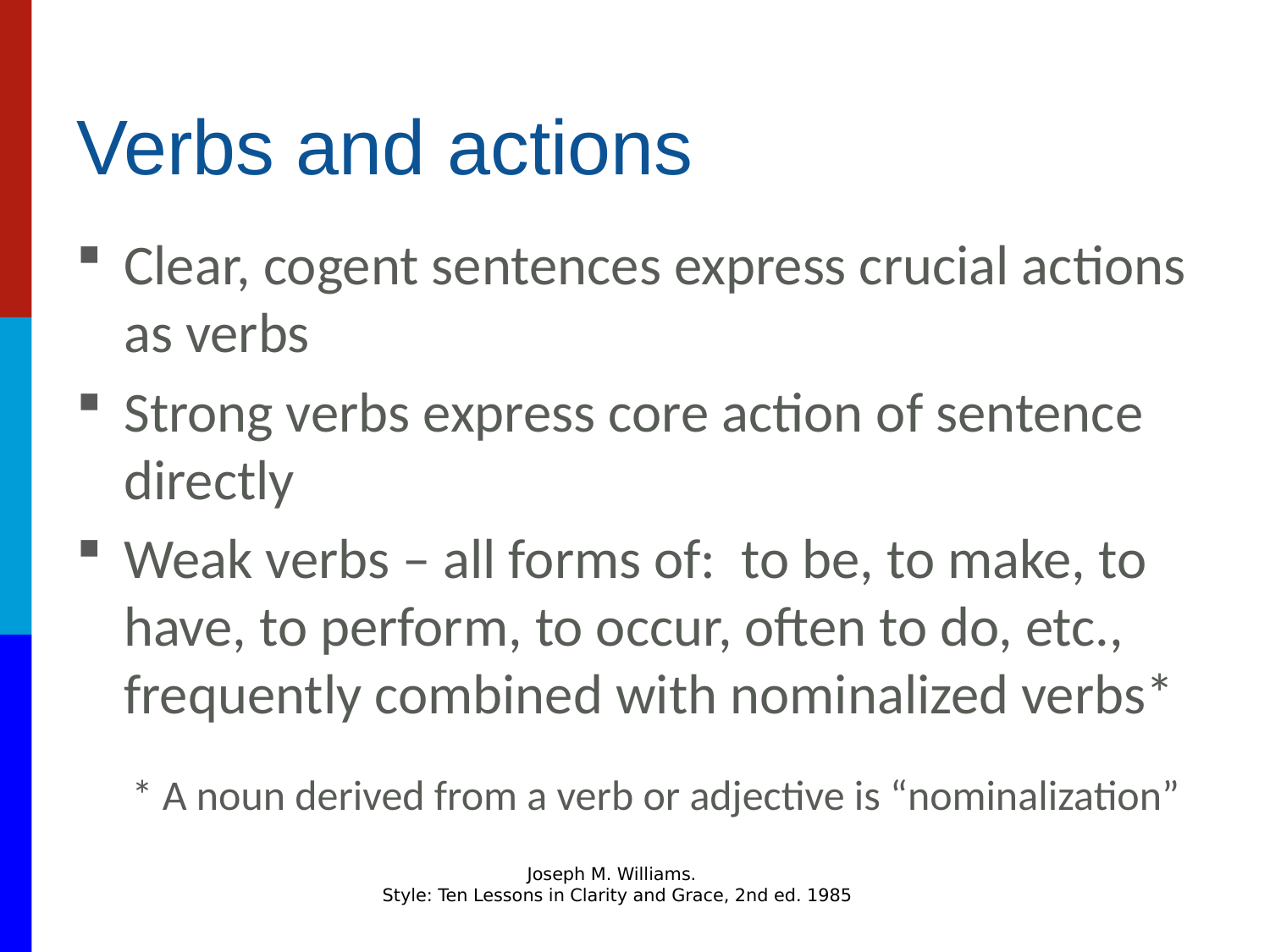

# Verbs and actions
Clear, cogent sentences express crucial actions as verbs
Strong verbs express core action of sentence directly
Weak verbs – all forms of:  to be, to make, to have, to perform, to occur, often to do, etc., frequently combined with nominalized verbs*

* A noun derived from a verb or adjective is “nominalization”

Joseph M. Williams.
Style: Ten Lessons in Clarity and Grace, 2nd ed. 1985